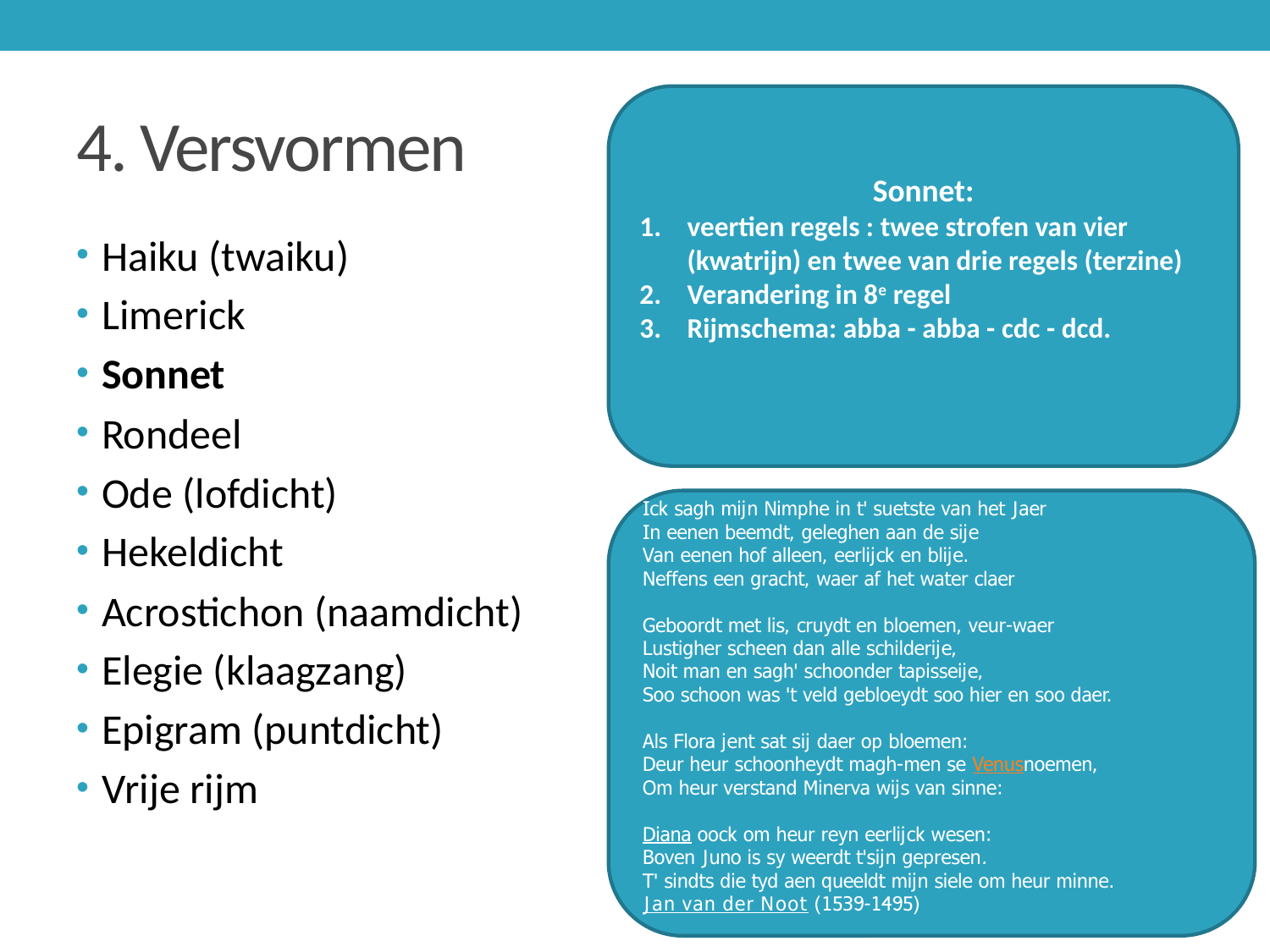

# 4. Versvormen
Sonnet:
veertien regels : twee strofen van vier (kwatrijn) en twee van drie regels (terzine)
Verandering in 8e regel
Rijmschema: abba - abba - cdc - dcd.

Haiku (twaiku)
Limerick
Sonnet
Rondeel
Ode (lofdicht)
Hekeldicht
Acrostichon (naamdicht)
Elegie (klaagzang)
Epigram (puntdicht)
Vrije rijm

Ick sagh mijn Nimphe in t' suetste van het Jaer
In eenen beemdt, geleghen aan de sije
Van eenen hof alleen, eerlijck en blije.
Neffens een gracht, waer af het water claer

Geboordt met lis, cruydt en bloemen, veur-waer
Lustigher scheen dan alle schilderije,
Noit man en sagh' schoonder tapisseije,
Soo schoon was 't veld gebloeydt soo hier en soo daer.

Als Flora jent sat sij daer op bloemen:
Deur heur schoonheydt magh-men se Venusnoemen,
Om heur verstand Minerva wijs van sinne:

Diana oock om heur reyn eerlijck wesen:
Boven Juno is sy weerdt t'sijn gepresen.
T' sindts die tyd aen queeldt mijn siele om heur minne.
Jan van der Noot (1539-1495)